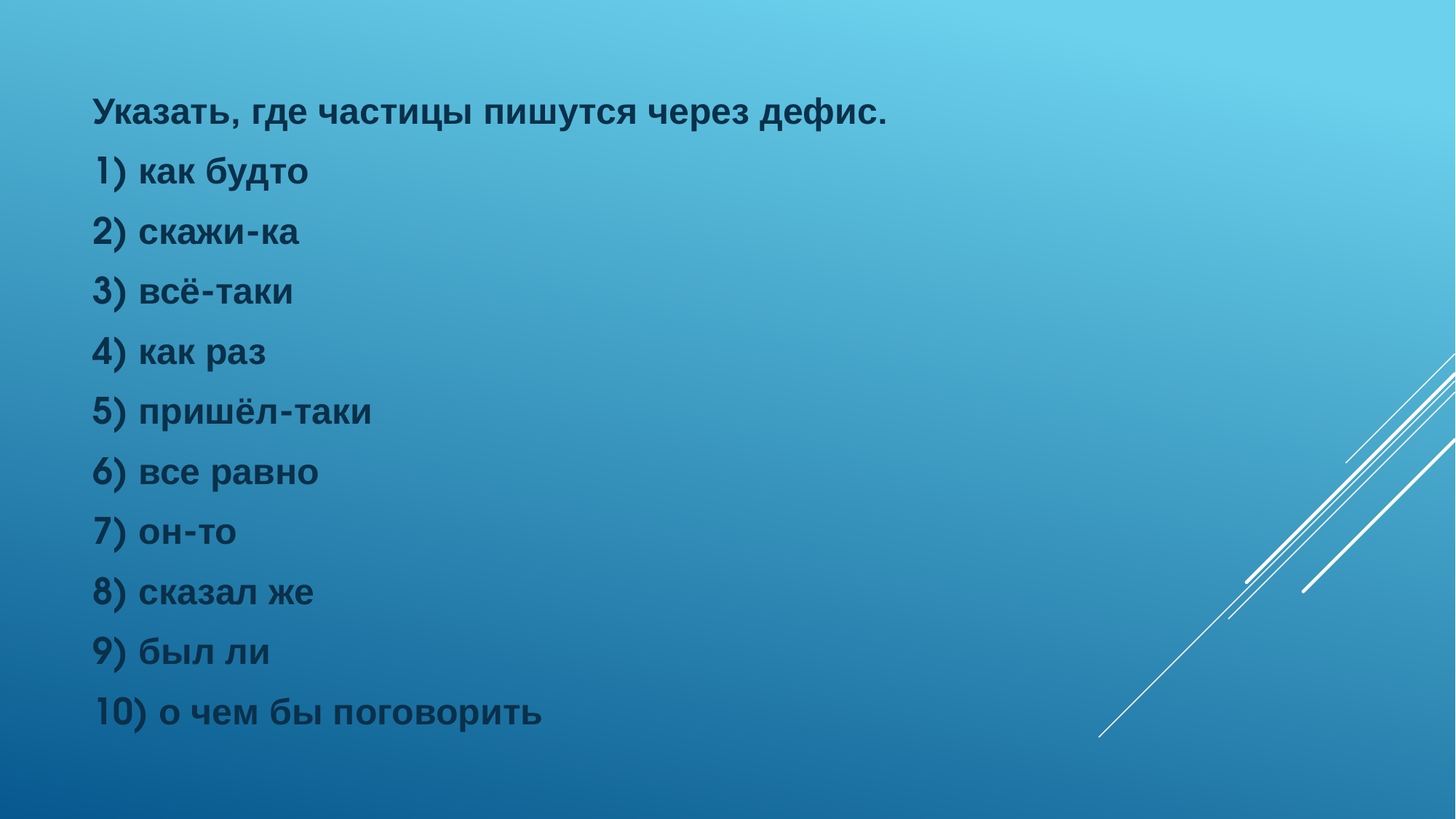

Указать, где частицы пишутся через дефис.
1) как будто
2) скажи-ка
3) всё-таки
4) как раз
5) пришёл-таки
6) все равно
7) он-то
8) сказал же
9) был ли
10) о чем бы поговорить